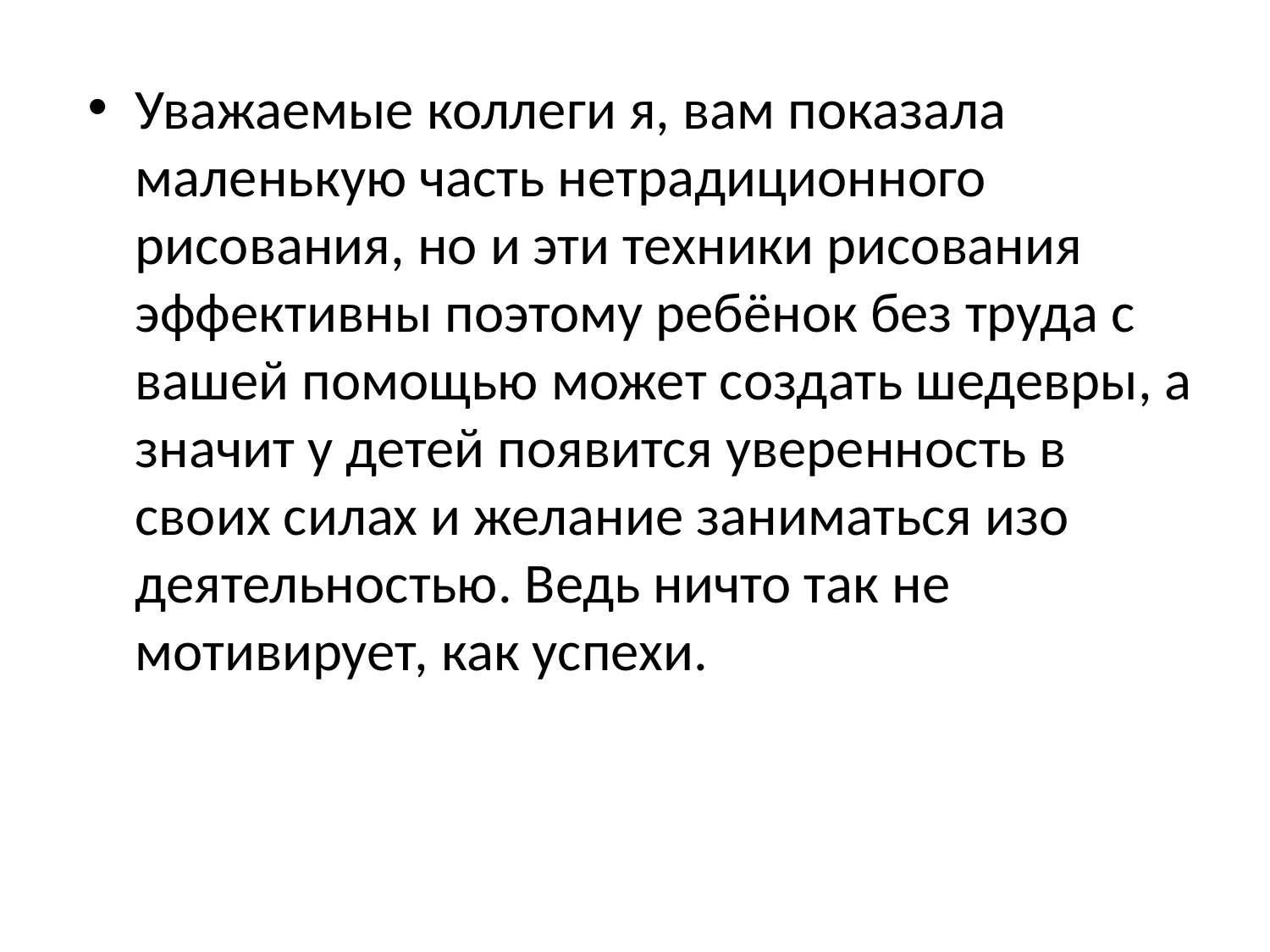

Уважаемые коллеги я, вам показала маленькую часть нетрадиционного рисования, но и эти техники рисования эффективны поэтому ребёнок без труда с вашей помощью может создать шедевры, а значит у детей появится уверенность в своих силах и желание заниматься изо деятельностью. Ведь ничто так не мотивирует, как успехи.